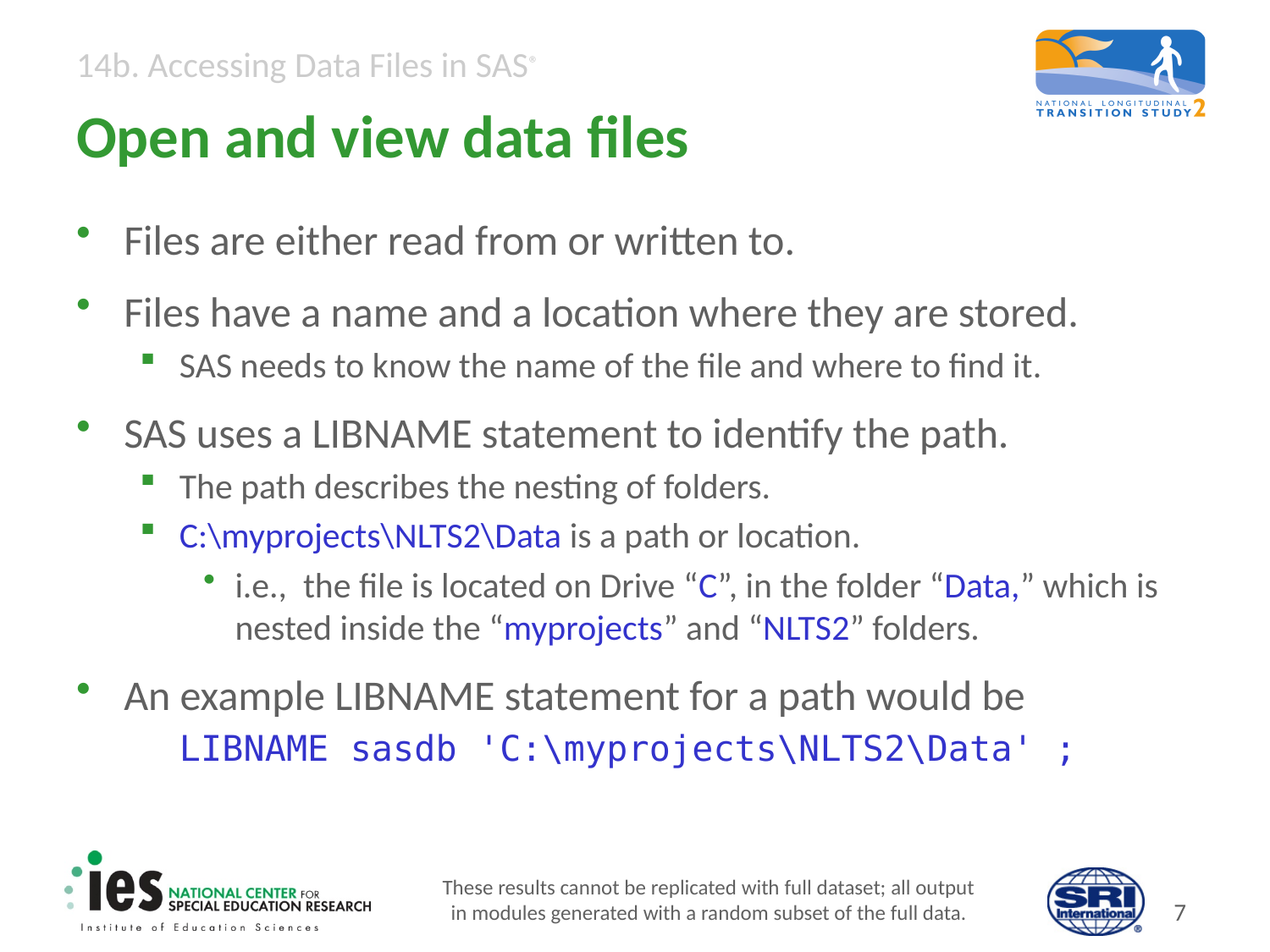

# Open and view data files
Files are either read from or written to.
Files have a name and a location where they are stored.
SAS needs to know the name of the file and where to find it.
SAS uses a LIBNAME statement to identify the path.
The path describes the nesting of folders.
C:\myprojects\NLTS2\Data is a path or location.
i.e.,  the file is located on Drive “C”, in the folder “Data,” which is nested inside the “myprojects” and “NLTS2” folders.
An example LIBNAME statement for a path would be
	LIBNAME sasdb 'C:\myprojects\NLTS2\Data' ;

These results cannot be replicated with full dataset; all output
in modules generated with a random subset of the full data.
7